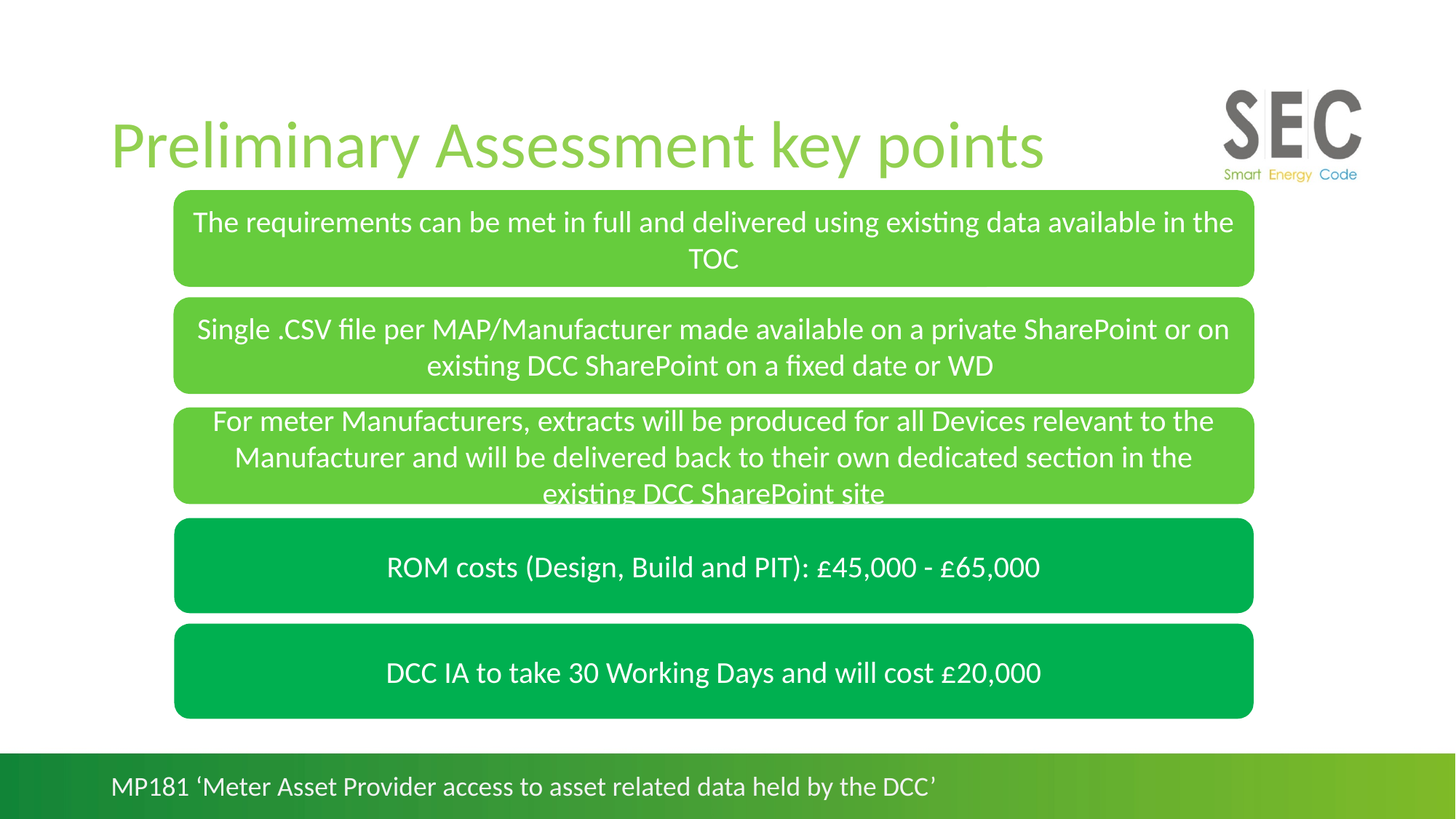

# Preliminary Assessment key points
The requirements can be met in full and delivered using existing data available in the TOC
Single .CSV file per MAP/Manufacturer made available on a private SharePoint or on existing DCC SharePoint on a fixed date or WD
For meter Manufacturers, extracts will be produced for all Devices relevant to the Manufacturer and will be delivered back to their own dedicated section in the existing DCC SharePoint site
ROM costs (Design, Build and PIT): £45,000 - £65,000
DCC IA to take 30 Working Days and will cost £20,000
MP181 ‘Meter Asset Provider access to asset related data held by the DCC’